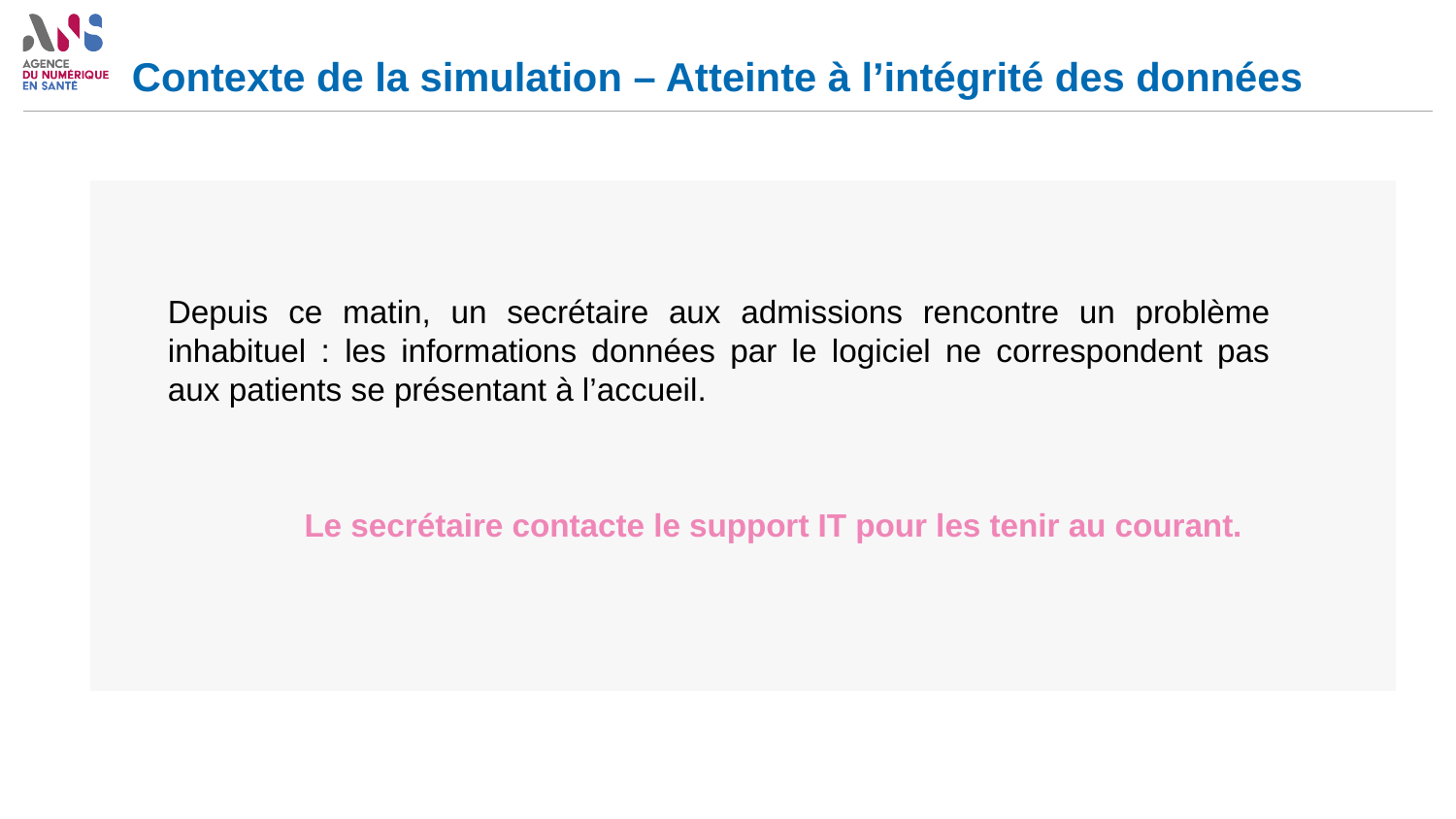

# Contexte de la simulation – Atteinte à l’intégrité des données

Depuis ce matin, un secrétaire aux admissions rencontre un problème inhabituel : les informations données par le logiciel ne correspondent pas aux patients se présentant à l’accueil.
Le secrétaire contacte le support IT pour les tenir au courant.